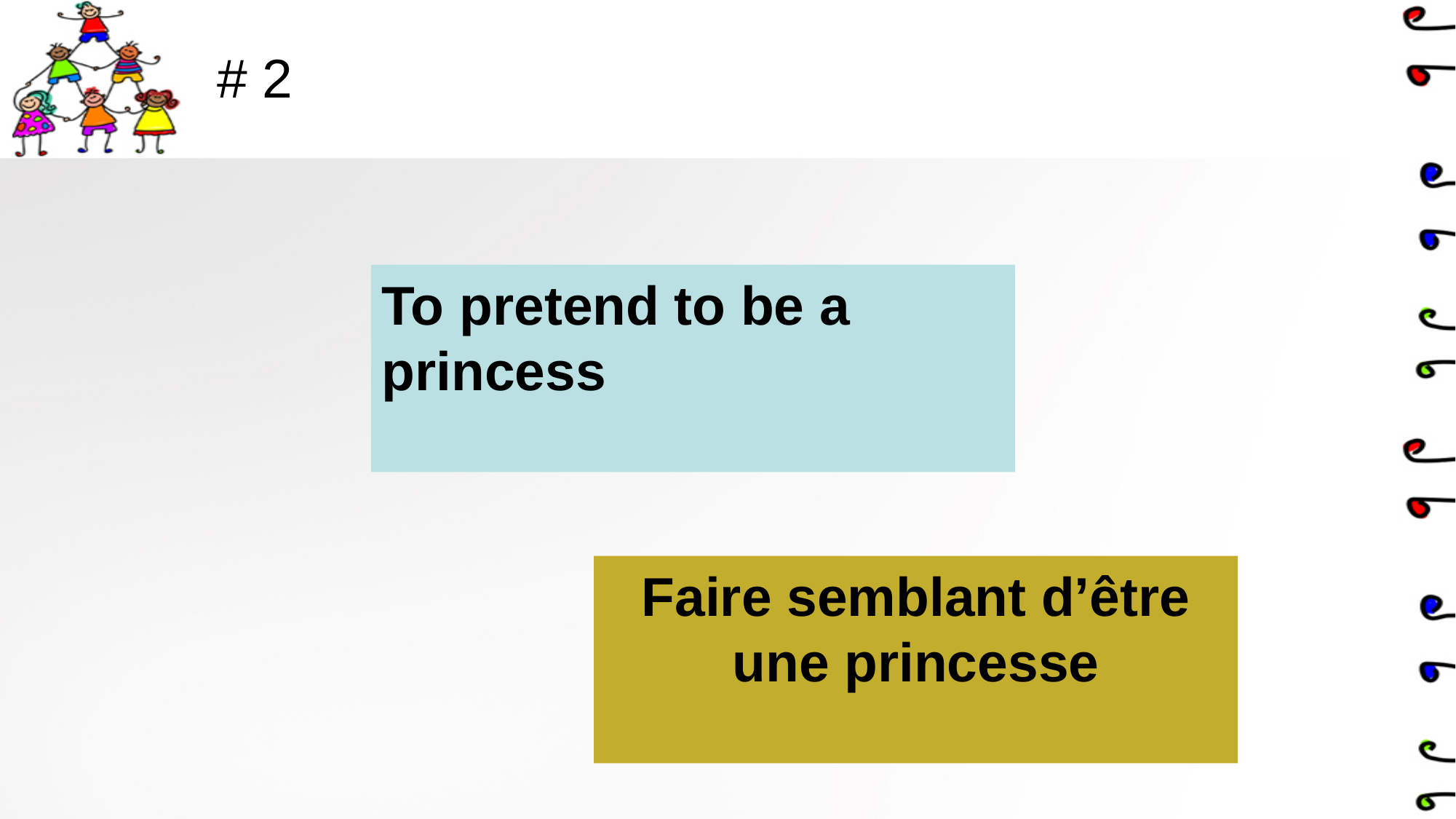

# # 2
To pretend to be a princess

Faire semblant d’être une princesse